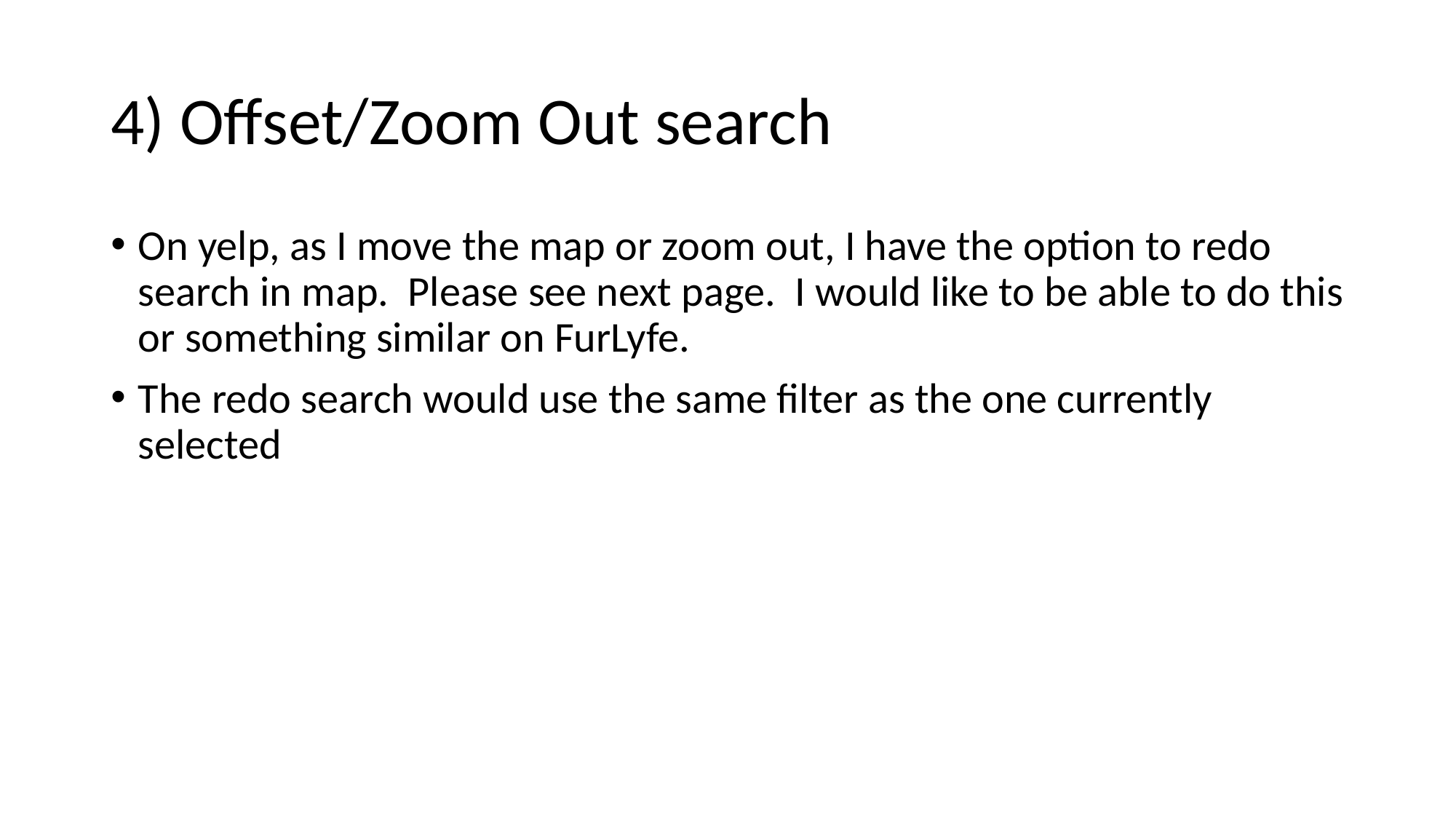

# 4) Offset/Zoom Out search
On yelp, as I move the map or zoom out, I have the option to redo search in map.  Please see next page.  I would like to be able to do this or something similar on FurLyfe.
The redo search would use the same filter as the one currently selected